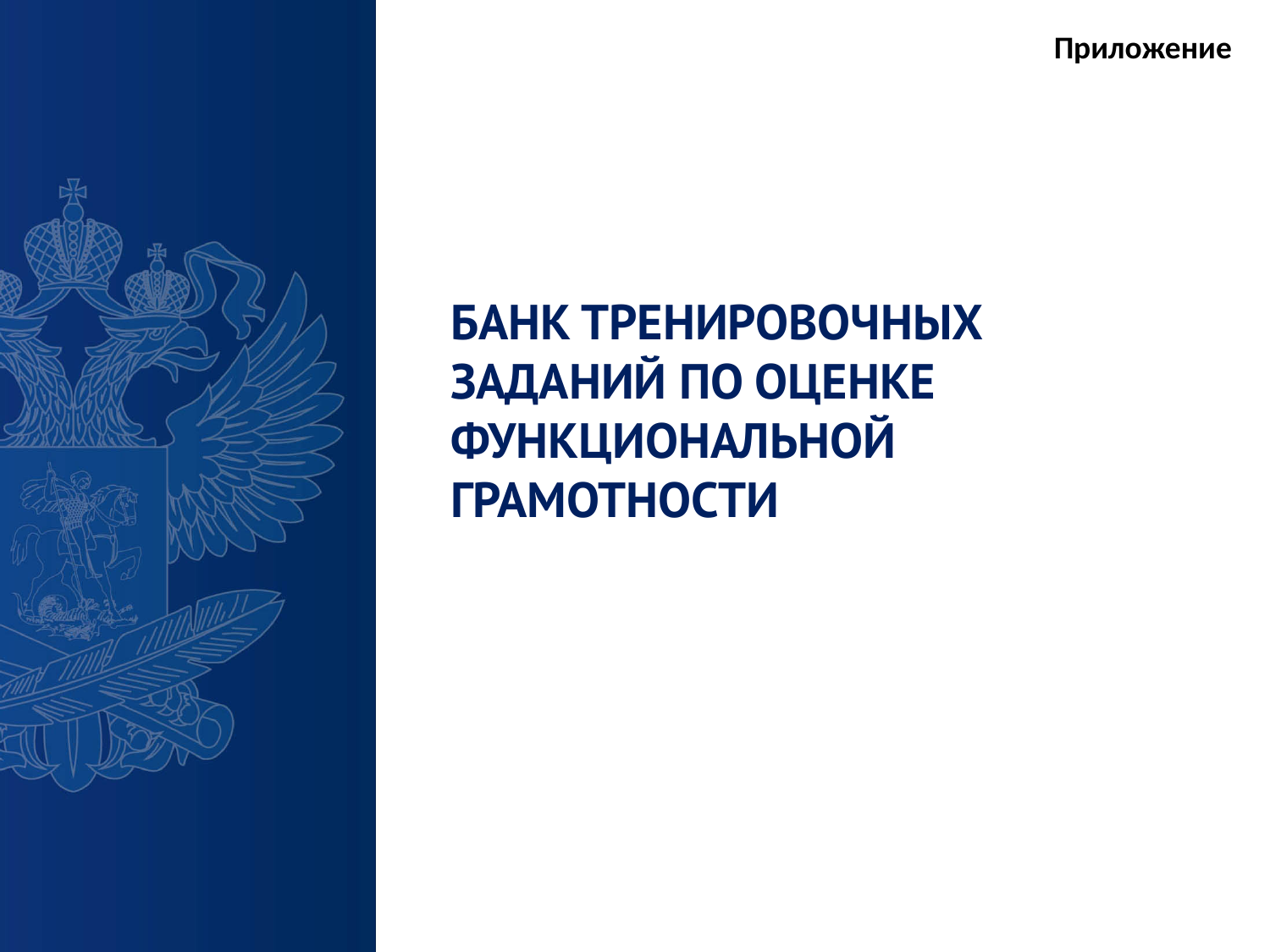

Приложение
банк тренировочных заданий по оценке функциональной грамотности